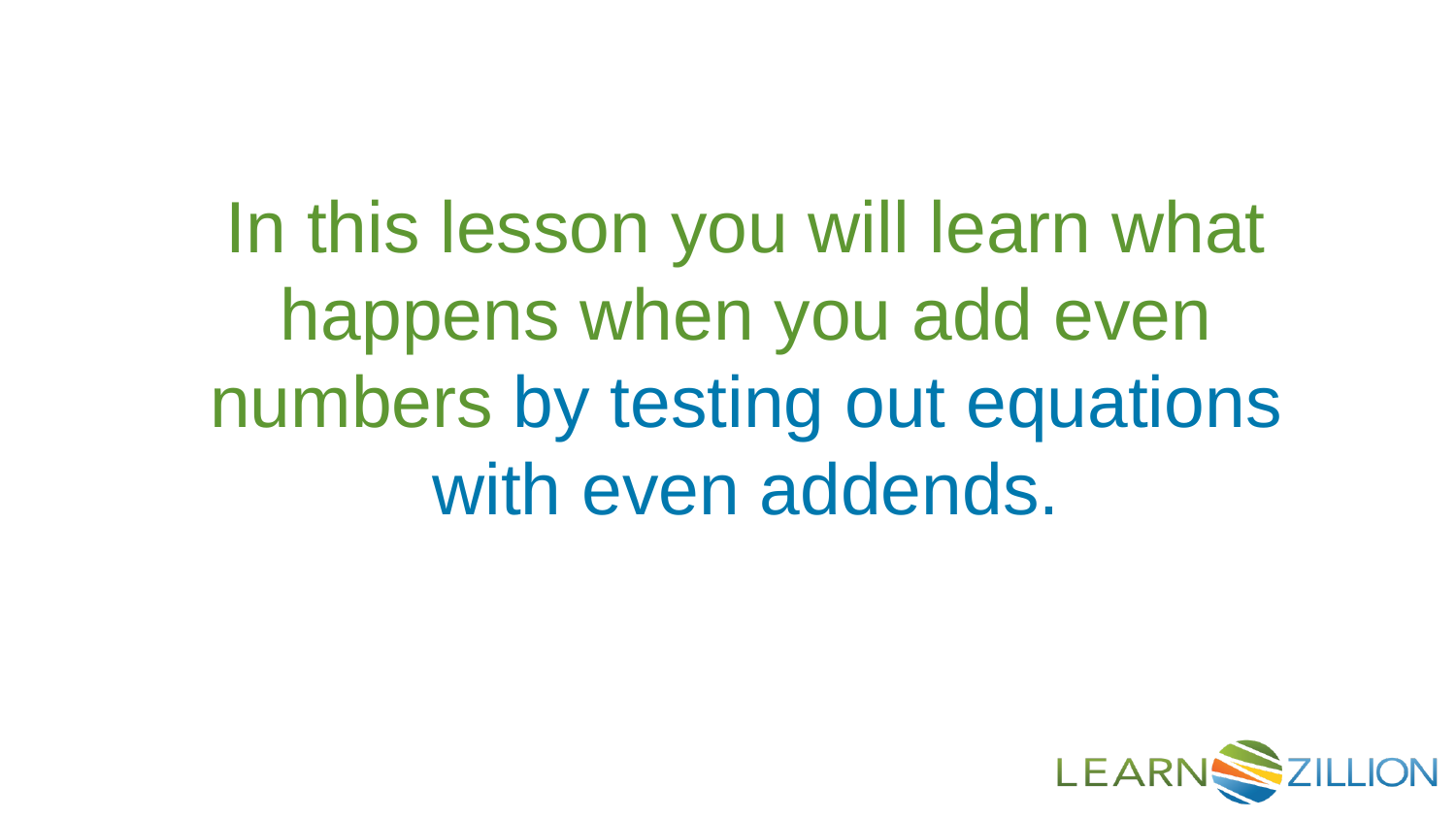

In this lesson you will learn what happens when you add even numbers by testing out equations with even addends.